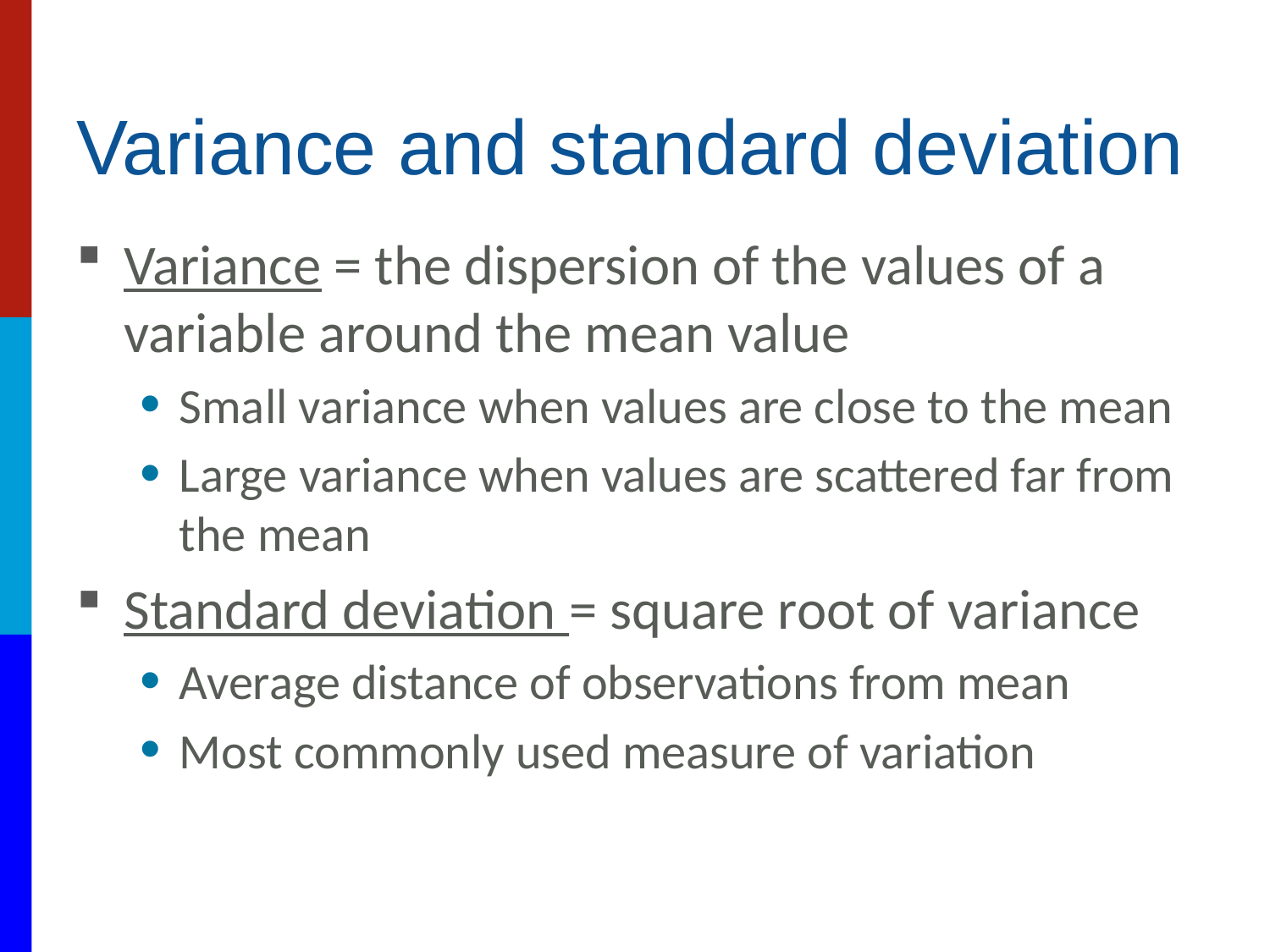

# Variance and standard deviation
Variance = the dispersion of the values of a variable around the mean value
Small variance when values are close to the mean
Large variance when values are scattered far from the mean
Standard deviation = square root of variance
Average distance of observations from mean
Most commonly used measure of variation